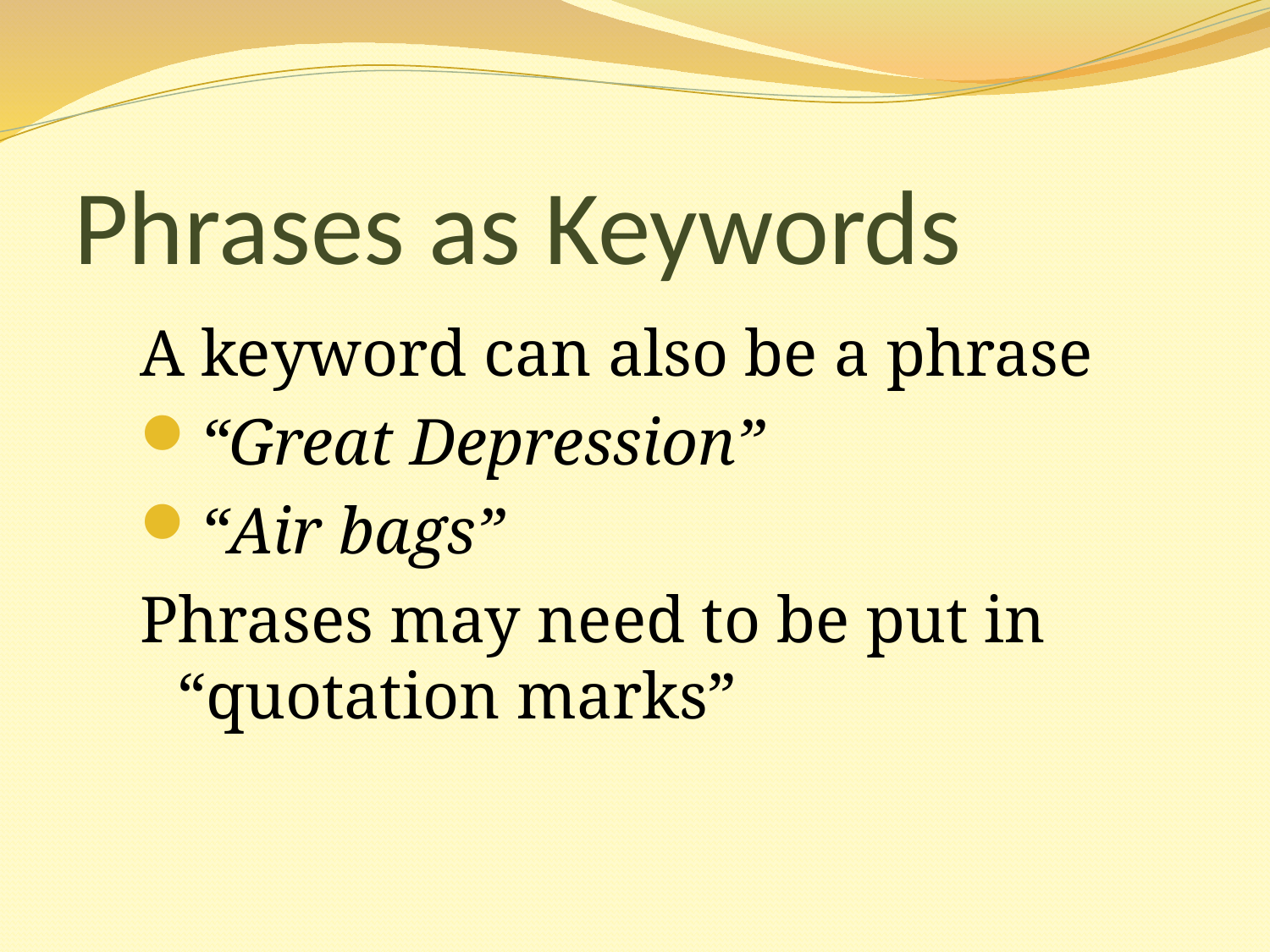

# Phrases as Keywords
A keyword can also be a phrase
“Great Depression”
“Air bags”
Phrases may need to be put in “quotation marks”